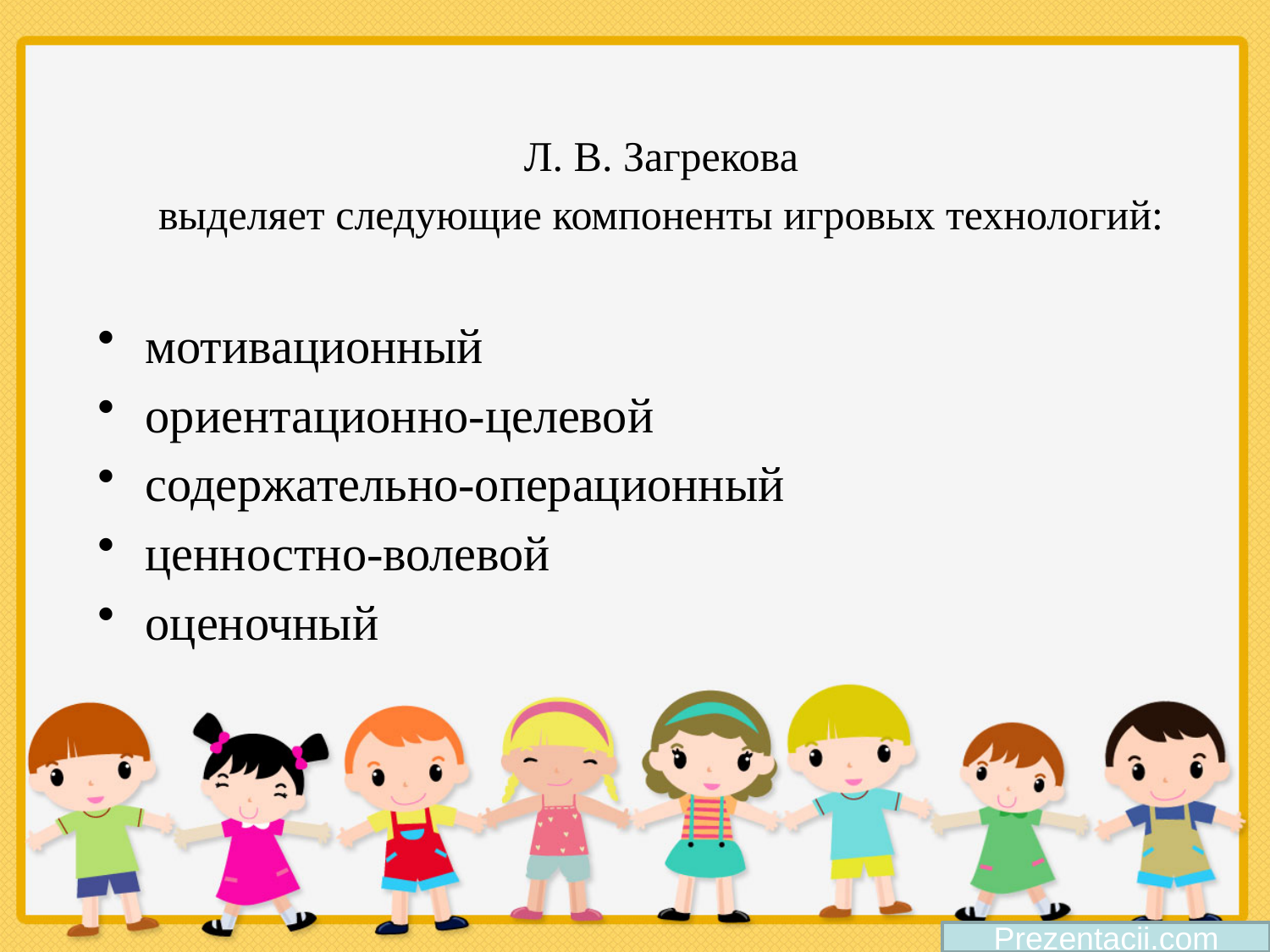

# Л. В. Загрекова выделяет следующие компоненты игровых технологий:
мотивационный
ориентационно-целевой
содержательно-операционный
ценностно-волевой
оценочный
Prezentacii.com